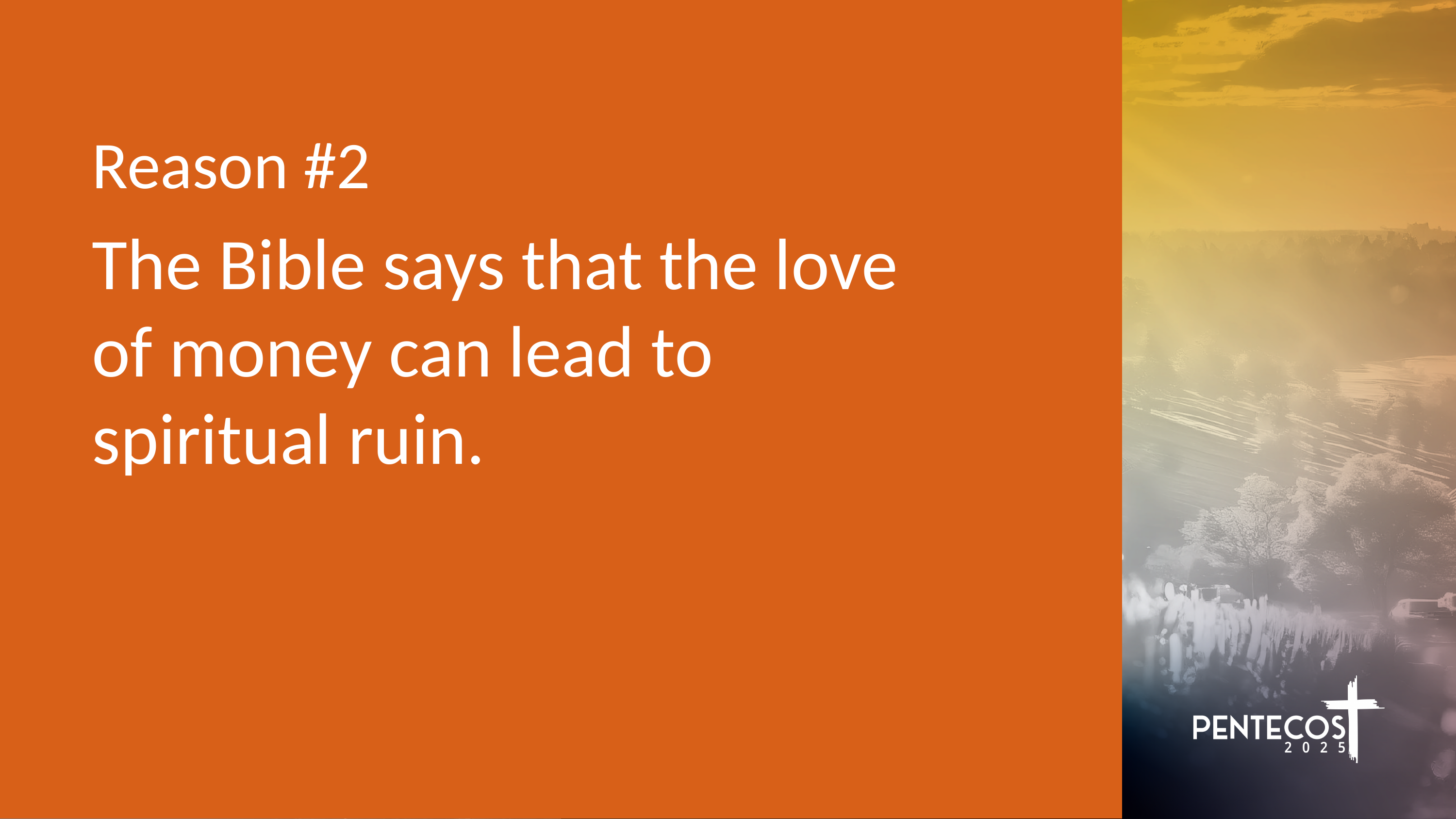

Reason #2
The Bible says that the love of money can lead to spiritual ruin.